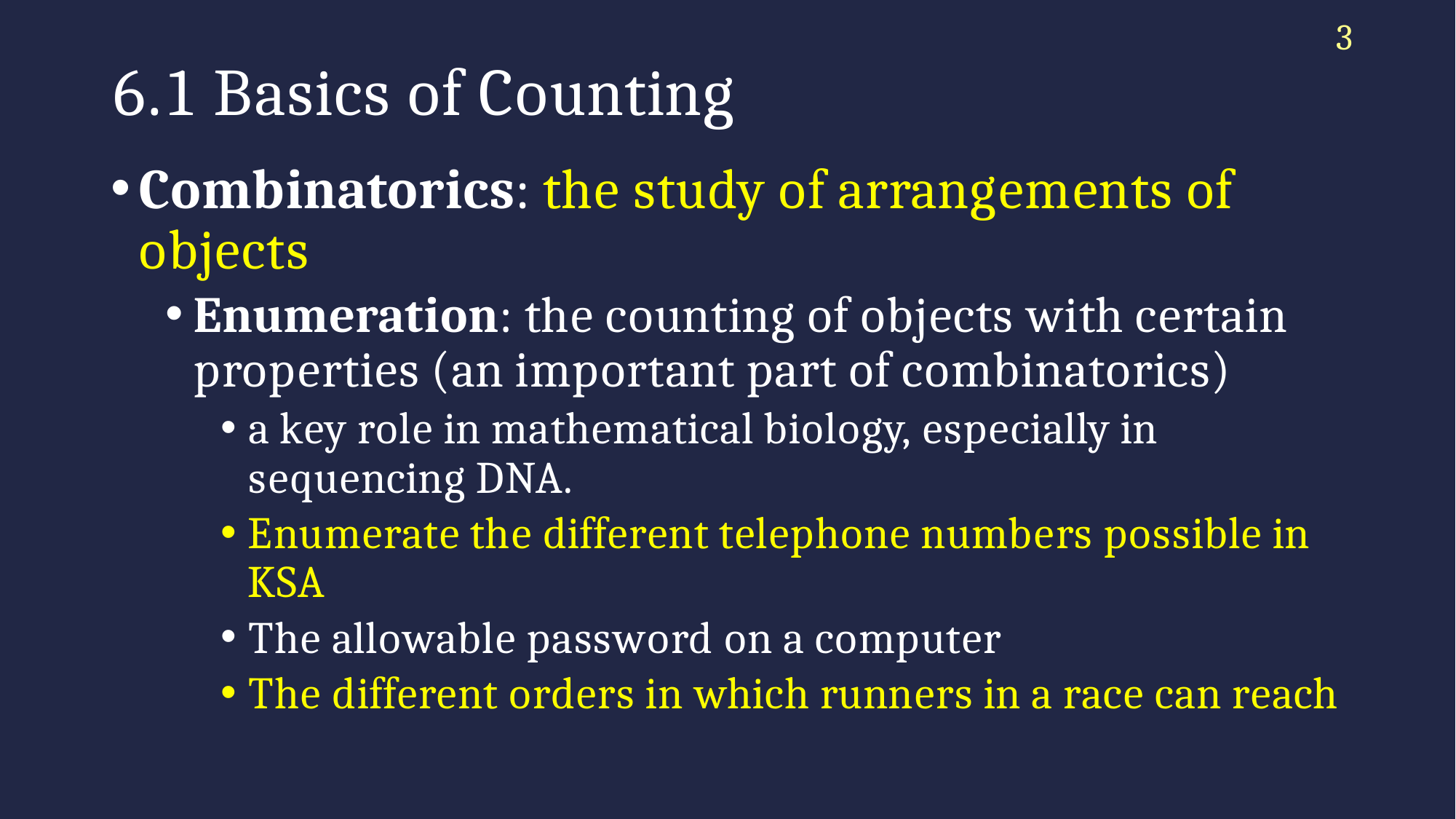

3
# 6.1 Basics of Counting
Combinatorics: the study of arrangements of objects
Enumeration: the counting of objects with certain properties (an important part of combinatorics)
a key role in mathematical biology, especially in sequencing DNA.
Enumerate the different telephone numbers possible in KSA
The allowable password on a computer
The different orders in which runners in a race can reach